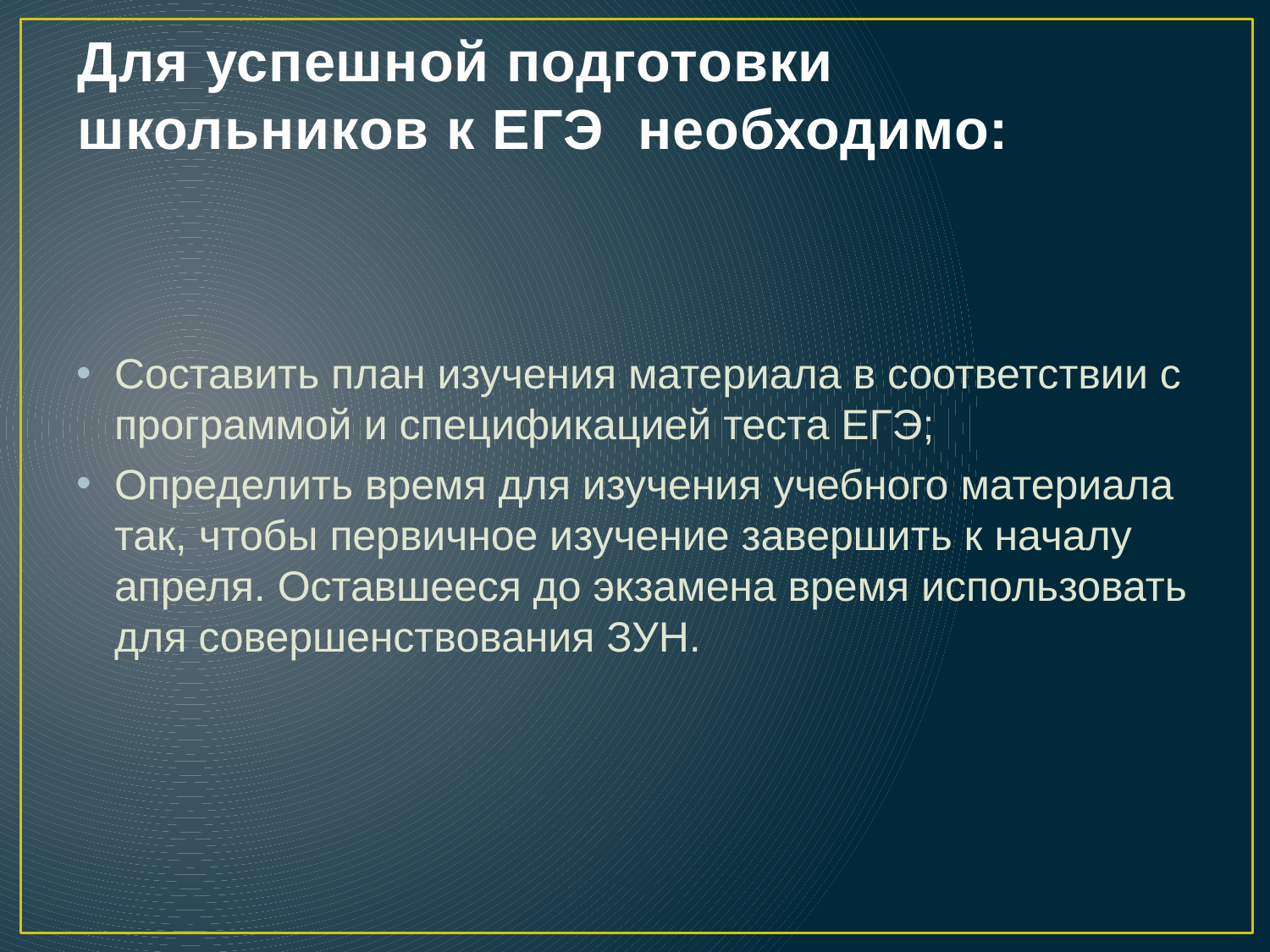

# Для успешной подготовки школьников к ЕГЭ  необходимо:

Составить план изучения материала в соответствии с программой и спецификацией теста ЕГЭ;
Определить время для изучения учебного материала так, чтобы первичное изучение завершить к началу апреля. Оставшееся до экзамена время использовать для совершенствования ЗУН.